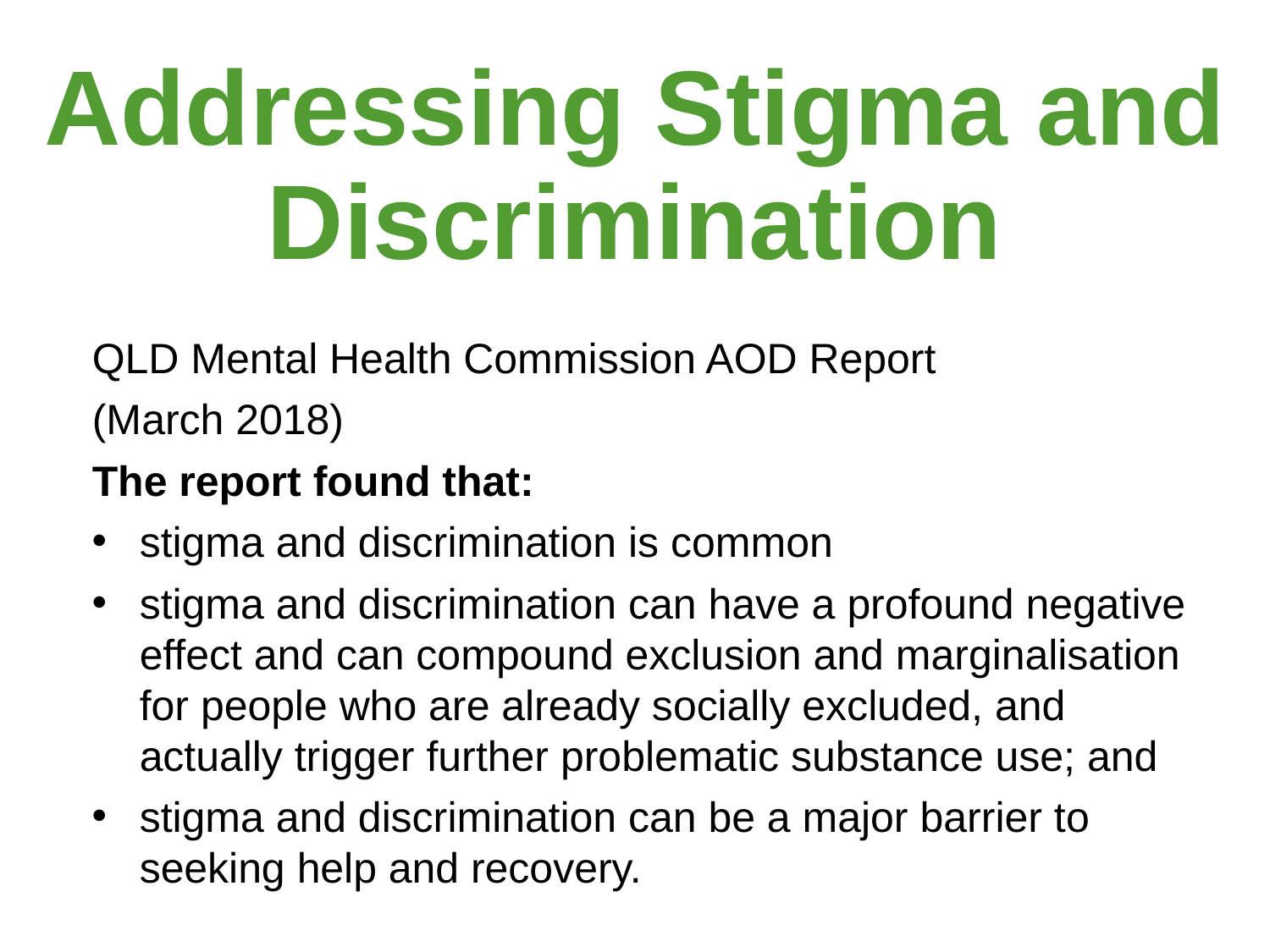

# Addressing Stigma and Discrimination
QLD Mental Health Commission AOD Report
(March 2018)
The report found that:
stigma and discrimination is common
stigma and discrimination can have a profound negative effect and can compound exclusion and marginalisation for people who are already socially excluded, and actually trigger further problematic substance use; and
stigma and discrimination can be a major barrier to seeking help and recovery.